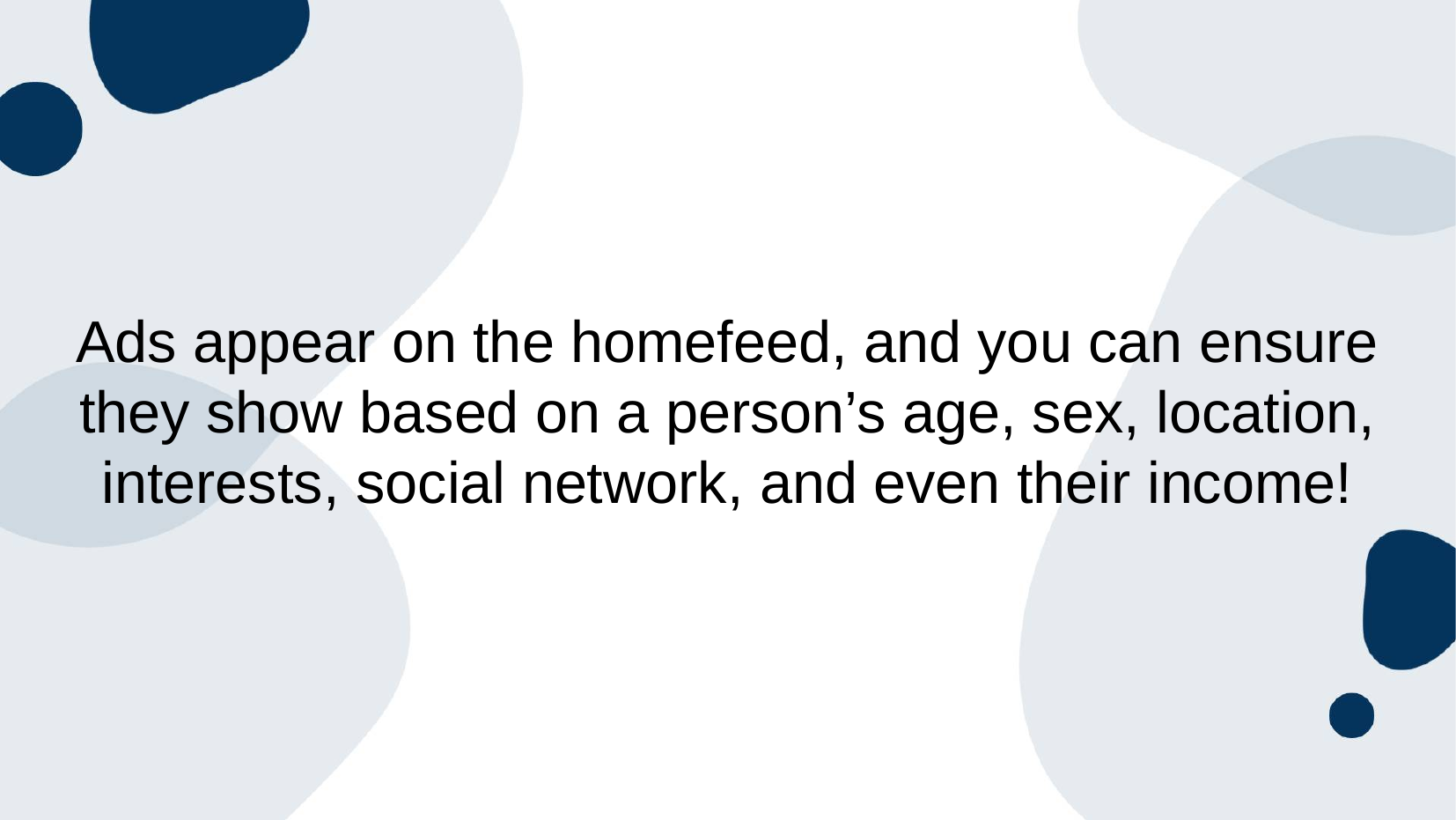

Ads appear on the homefeed, and you can ensure they show based on a person’s age, sex, location, interests, social network, and even their income!